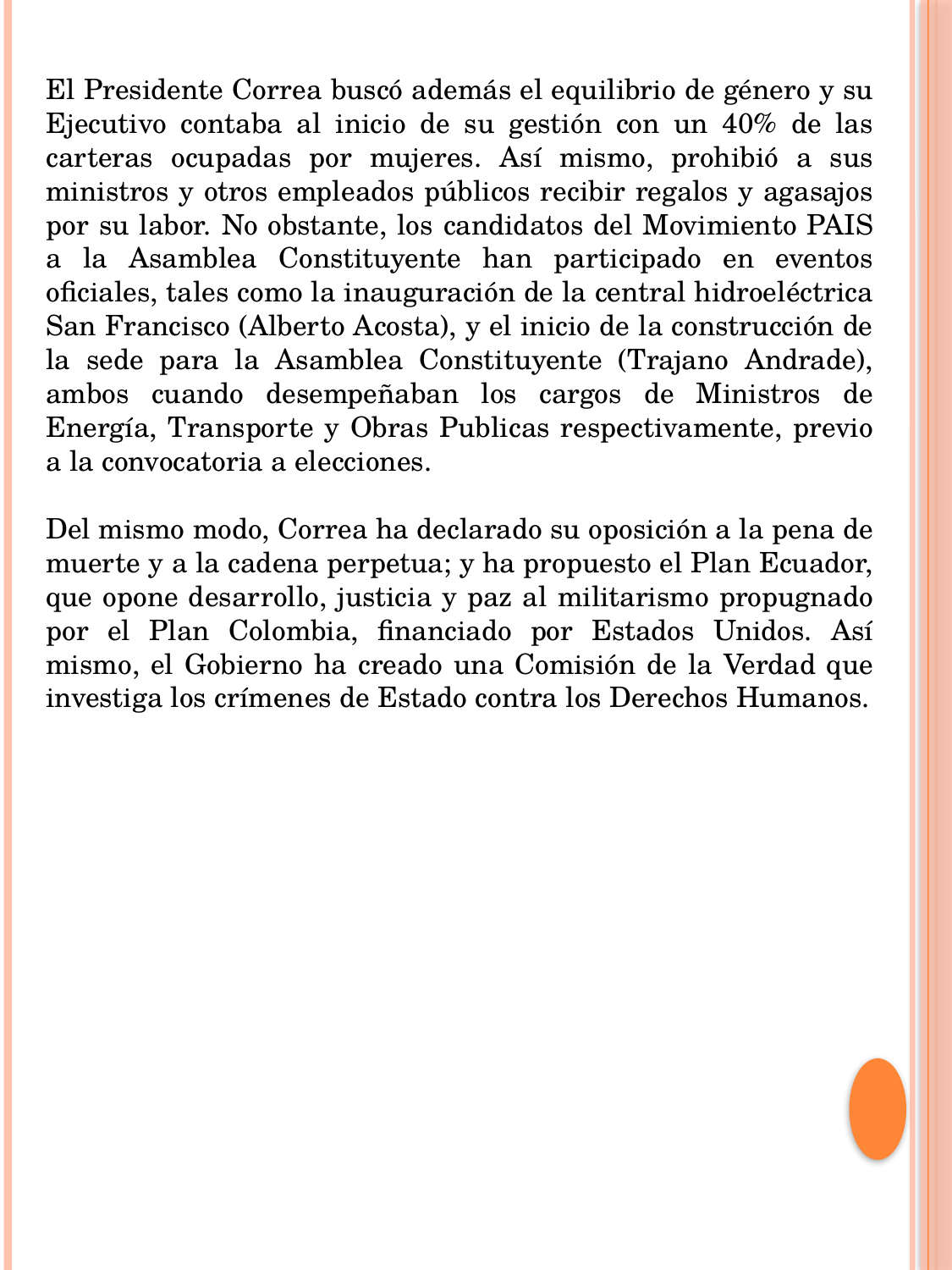

El Presidente Correa buscó además el equilibrio de género y su Ejecutivo contaba al inicio de su gestión con un 40% de las carteras ocupadas por mujeres. Así mismo, prohibió a sus ministros y otros empleados públicos recibir regalos y agasajos por su labor. No obstante, los candidatos del Movimiento PAIS a la Asamblea Constituyente han participado en eventos oficiales, tales como la inauguración de la central hidroeléctrica San Francisco (Alberto Acosta), y el inicio de la construcción de la sede para la Asamblea Constituyente (Trajano Andrade), ambos cuando desempeñaban los cargos de Ministros de Energía, Transporte y Obras Publicas respectivamente, previo a la convocatoria a elecciones.

Del mismo modo, Correa ha declarado su oposición a la pena de muerte y a la cadena perpetua; y ha propuesto el Plan Ecuador, que opone desarrollo, justicia y paz al militarismo propugnado por el Plan Colombia, financiado por Estados Unidos. Así mismo, el Gobierno ha creado una Comisión de la Verdad que investiga los crímenes de Estado contra los Derechos Humanos.